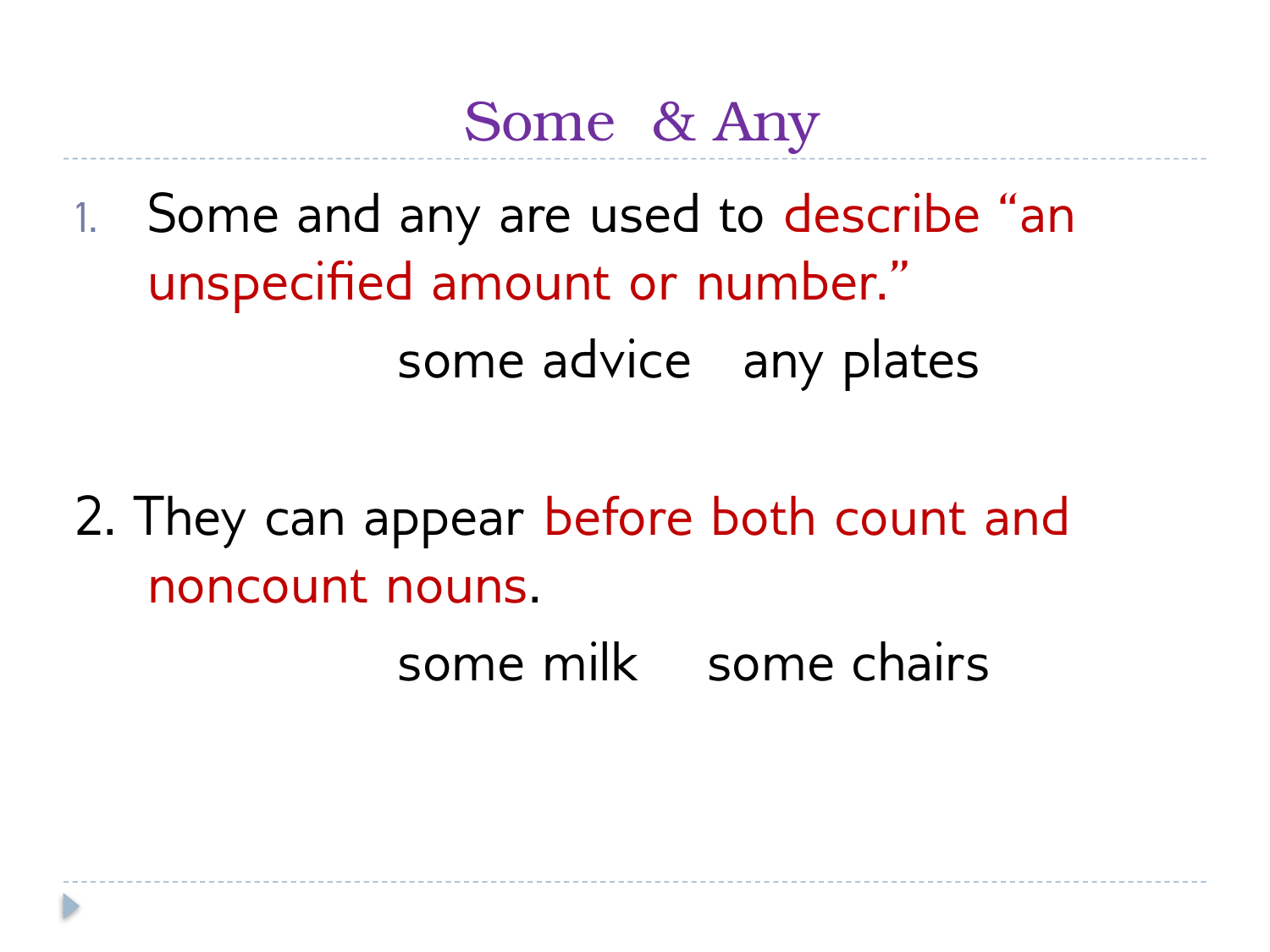

# Some  & Any
Some and any are used to describe “an unspecified amount or number.”
                   some advice   any plates

2. They can appear before both count and noncount nouns.
                   some milk    some chairs